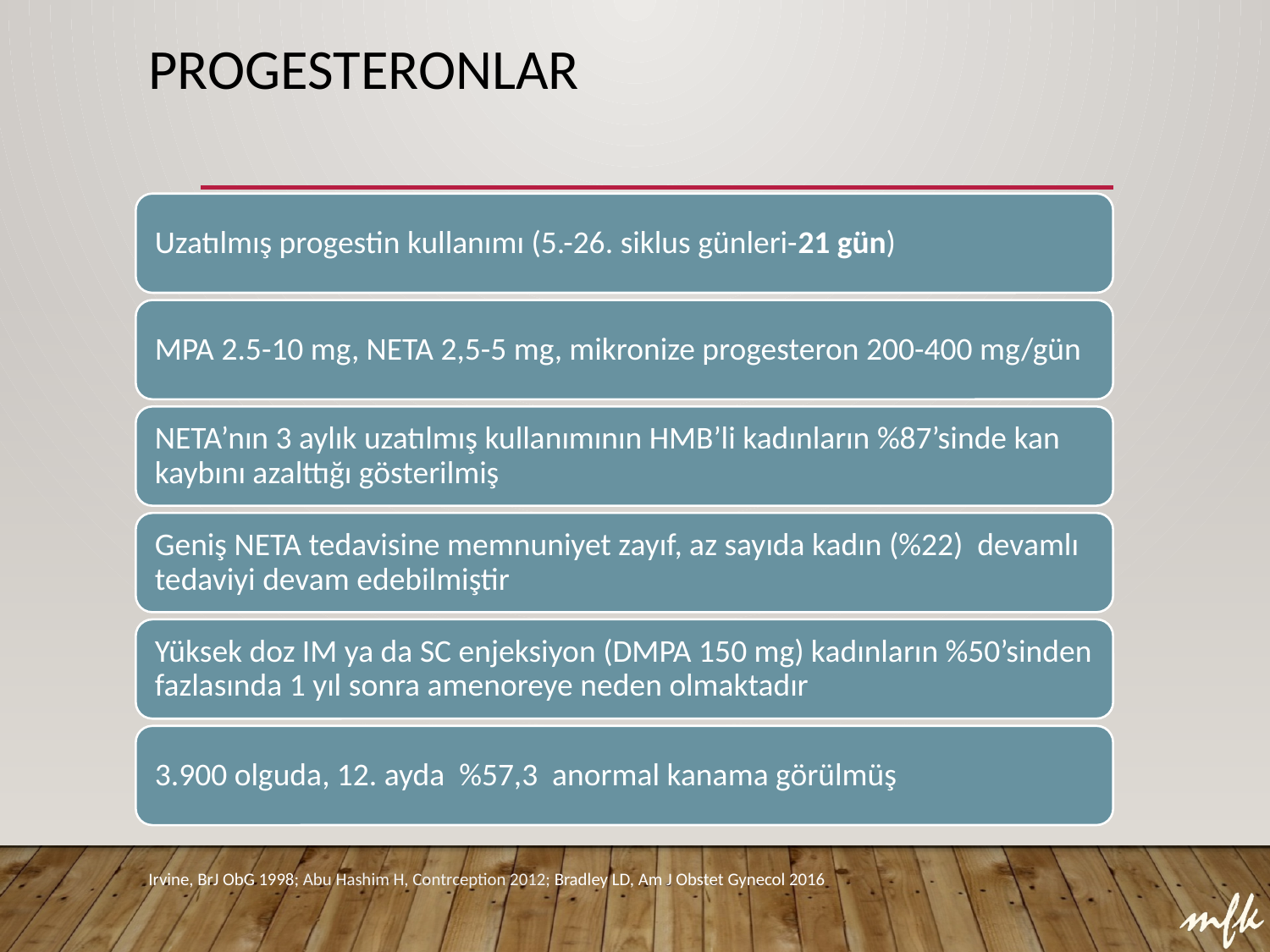

# Progesteronlar
Uzatılmış progestin kullanımı (5.-26. siklus günleri-21 gün)
MPA 2.5-10 mg, NETA 2,5-5 mg, mikronize progesteron 200-400 mg/gün
NETA’nın 3 aylık uzatılmış kullanımının HMB’li kadınların %87’sinde kan kaybını azalttığı gösterilmiş
Geniş NETA tedavisine memnuniyet zayıf, az sayıda kadın (%22)  devamlı tedaviyi devam edebilmiştir
Yüksek doz IM ya da SC enjeksiyon (DMPA 150 mg) kadınların %50’sinden fazlasında 1 yıl sonra amenoreye neden olmaktadır
3.900 olguda, 12. ayda  %57,3  anormal kanama görülmüş
Irvine, BrJ ObG 1998; Abu Hashim H, Contrception 2012; Bradley LD, Am J Obstet Gynecol 2016